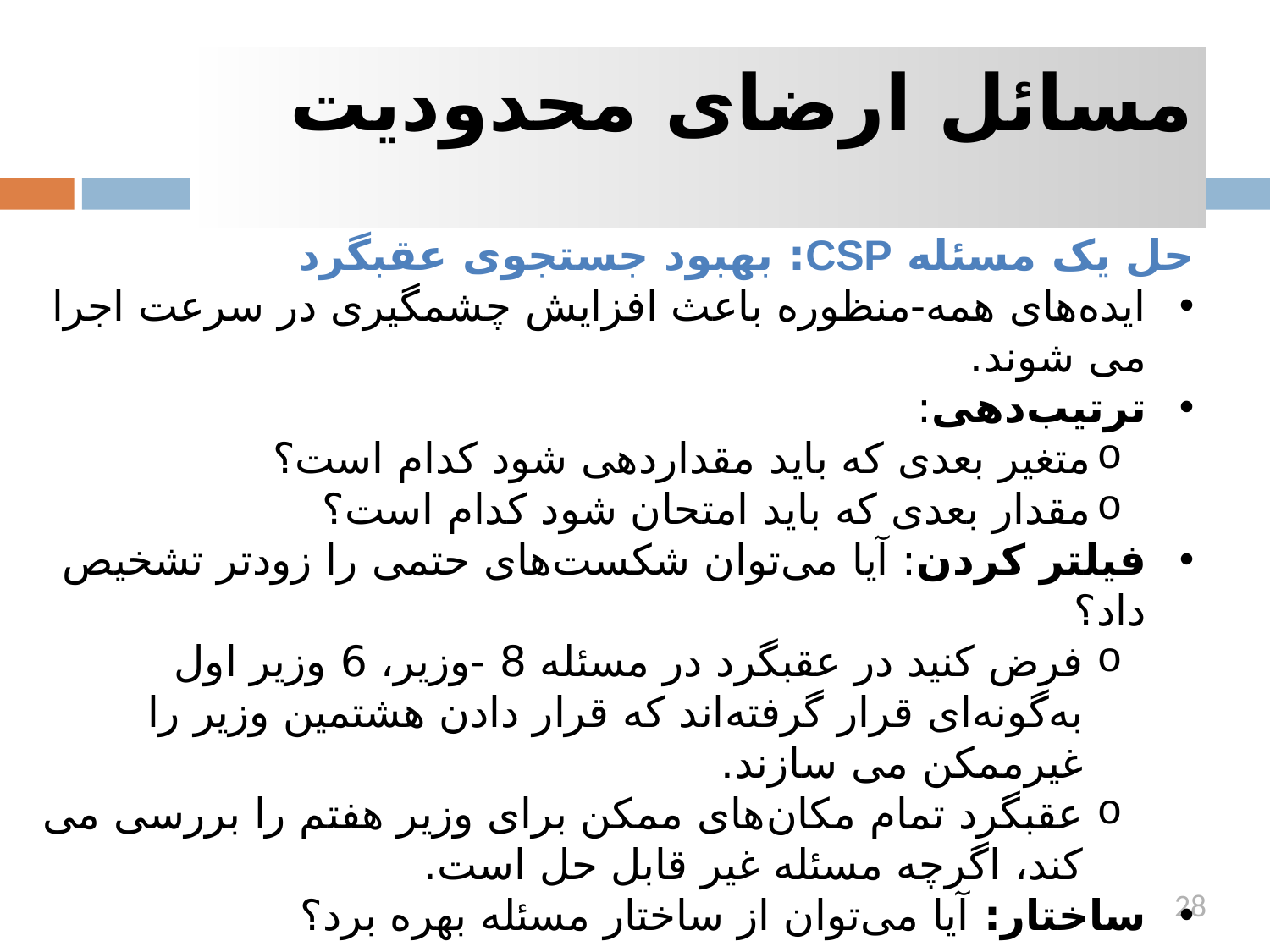

مسائل ارضای محدودیت
حل یک مسئله CSP: بهبود جستجوی عقبگرد
ایده‌های همه-منظوره باعث افزایش چشمگیری در سرعت اجرا می شوند.
ترتیب‌دهی:
متغیر بعدی که باید مقداردهی شود کدام است؟
مقدار بعدی که باید امتحان شود کدام است؟
فیلتر کردن: آیا می‌توان شکست‌های حتمی را زودتر تشخیص داد؟
فرض کنید در عقبگرد در مسئله 8 -وزیر، 6 وزیر اول به‌گونه‌ای قرار گرفته‌اند که قرار دادن هشتمین وزیر را غیرممکن می سازند.
عقبگرد تمام مکان‌های ممکن برای وزیر هفتم را بررسی می کند، اگرچه مسئله غیر قابل حل است.
ساختار: آیا می‌توان از ساختار مسئله بهره برد؟
28